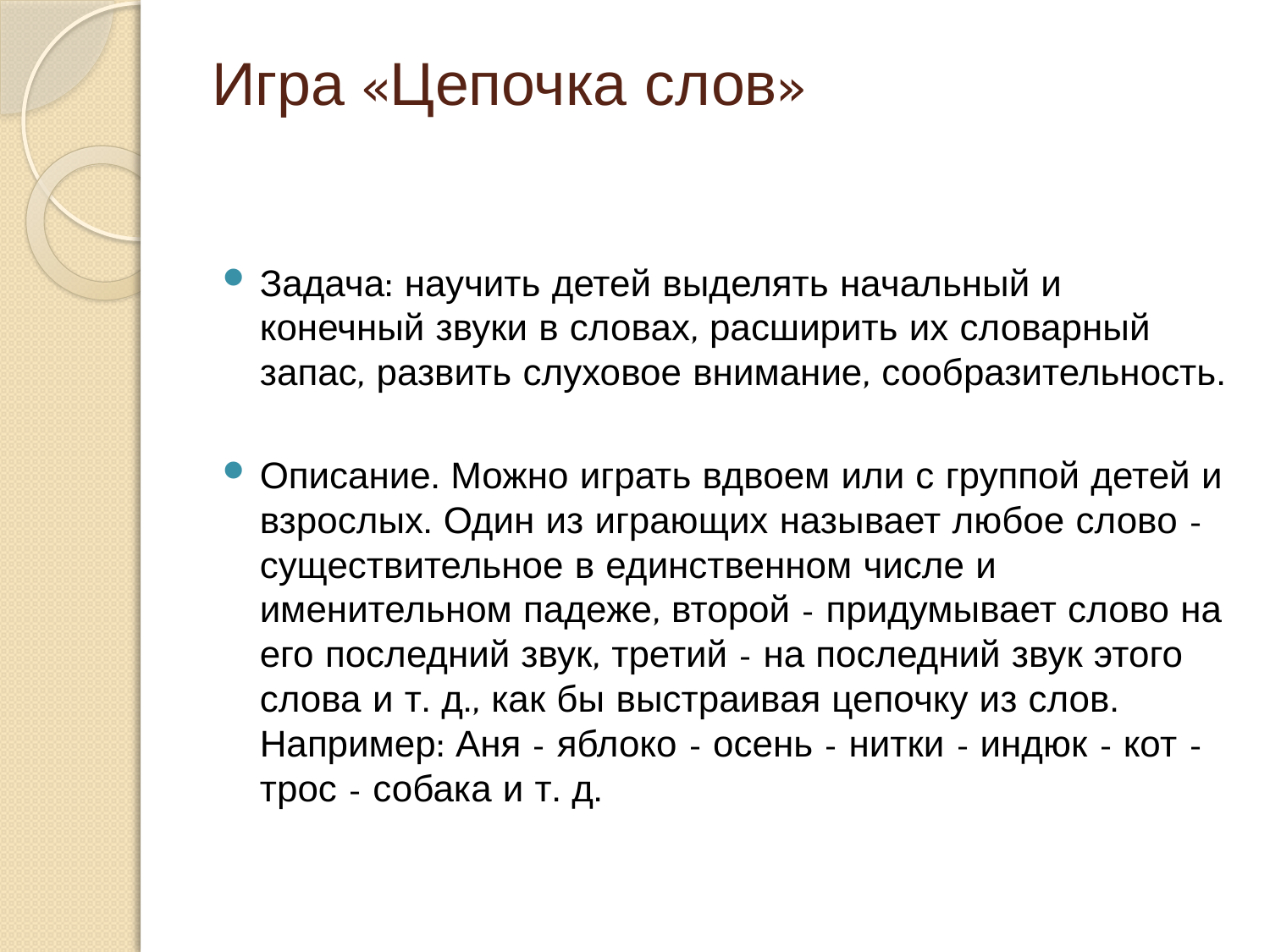

# Игра «Цепочка слов»

Задача: научить детей выделять начальный и конечный звуки в словах, расширить их словарный запас, развить слуховое внимание, сообразительность.

Описание. Можно играть вдвоем или с группой детей и взрослых. Один из играющих называет любое слово - существительное в единственном числе и именительном падеже, второй - придумывает слово на его последний звук, третий - на последний звук этого слова и т. д., как бы выстраивая цепочку из слов. Например: Аня - яблоко - осень - нитки - индюк - кот - трос - собака и т. д.